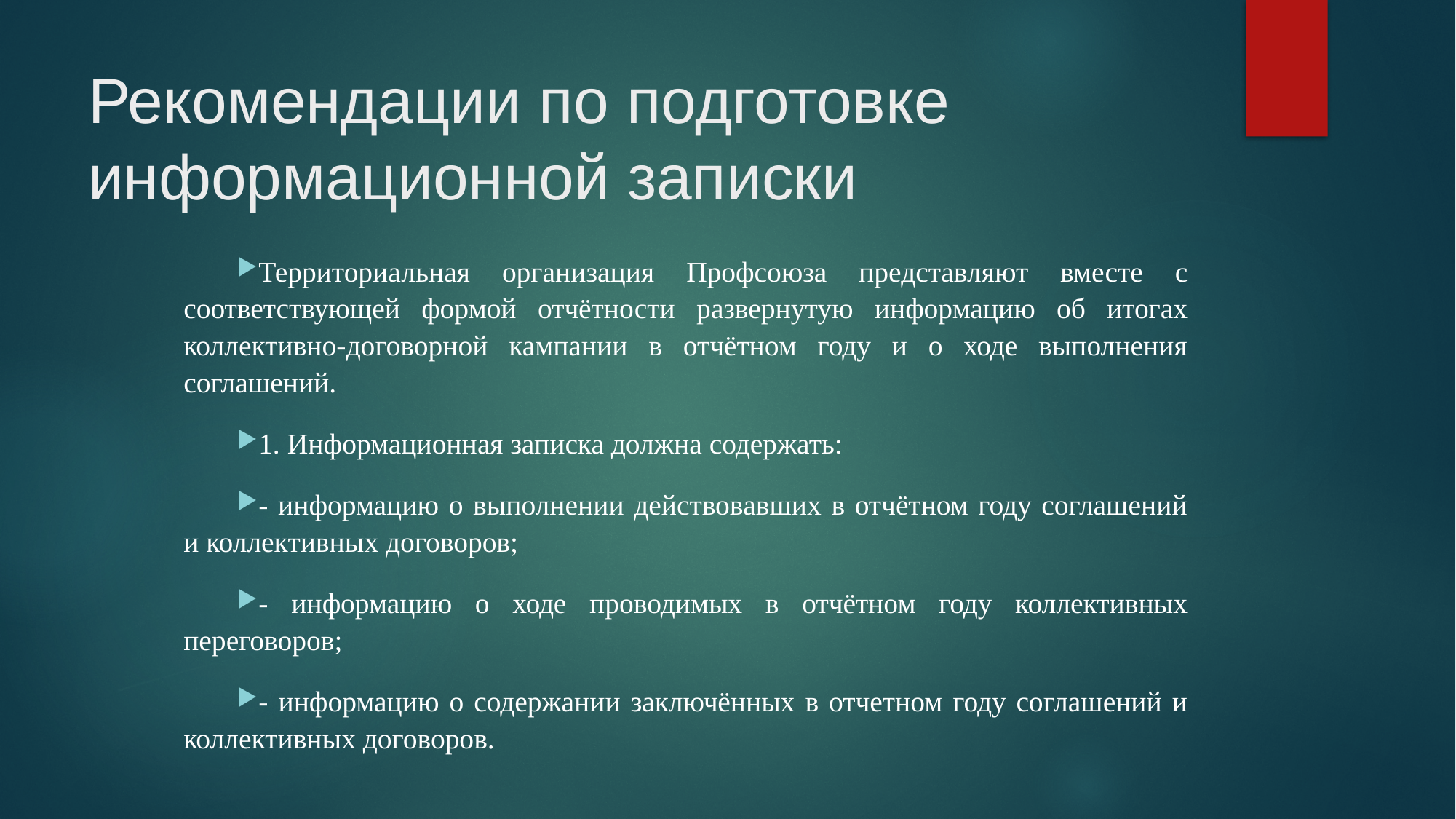

# Рекомендации по подготовке информационной записки
Территориальная организация Профсоюза представляют вместе с соответствующей формой отчётности развернутую информацию об итогах коллективно-договорной кампании в отчётном году и о ходе выполнения соглашений.
1. Информационная записка должна содержать:
- информацию о выполнении действовавших в отчётном году соглашений и коллективных договоров;
- информацию о ходе проводимых в отчётном году коллективных переговоров;
- информацию о содержании заключённых в отчетном году соглашений и коллективных договоров.